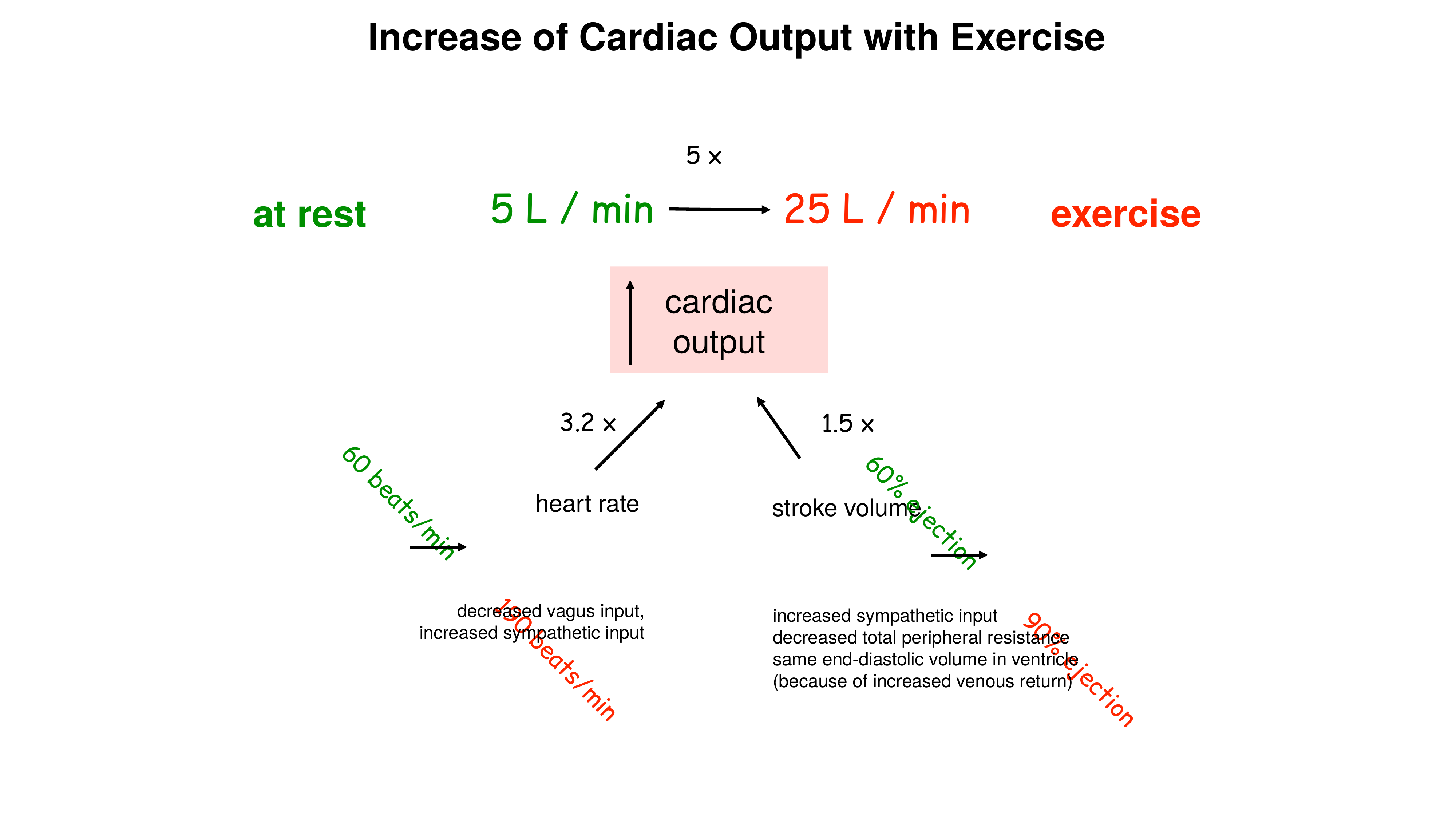

Increase of Cardiac Output with Exercise
5 x
5 L / min           25 L / min
exercise
at rest

cardiac
output

3.2 x
1.5 x

heart rate
stroke volume
60 beats/min         190 beats/min

60% ejection          90% ejection

decreased vagus input,
increased sympathetic input
increased sympathetic input
decreased total peripheral resistance
same end-diastolic volume in ventricle
(because of increased venous return)